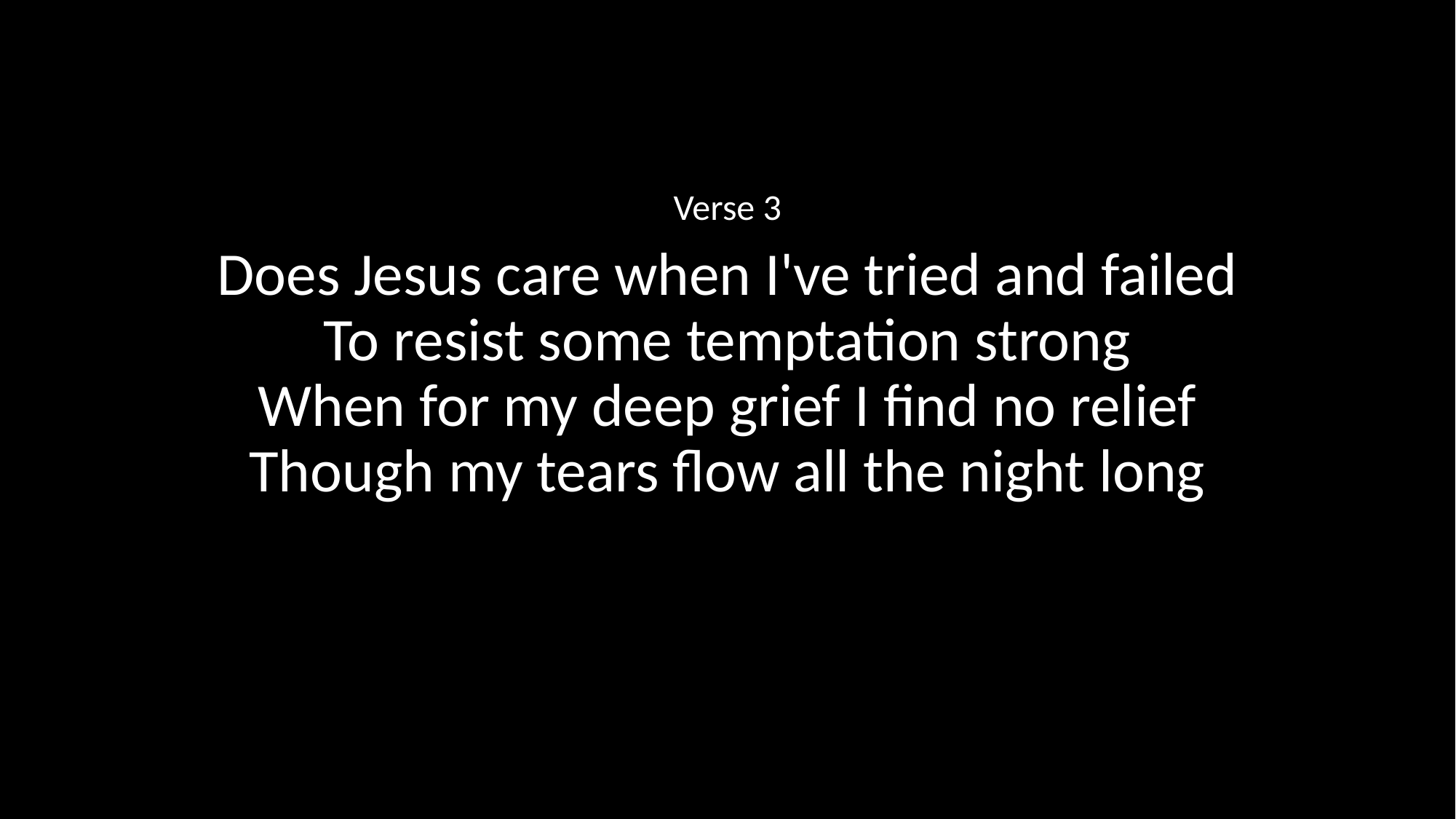

Verse 3
Does Jesus care when I've tried and failed
To resist some temptation strong
When for my deep grief I find no relief
Though my tears flow all the night long